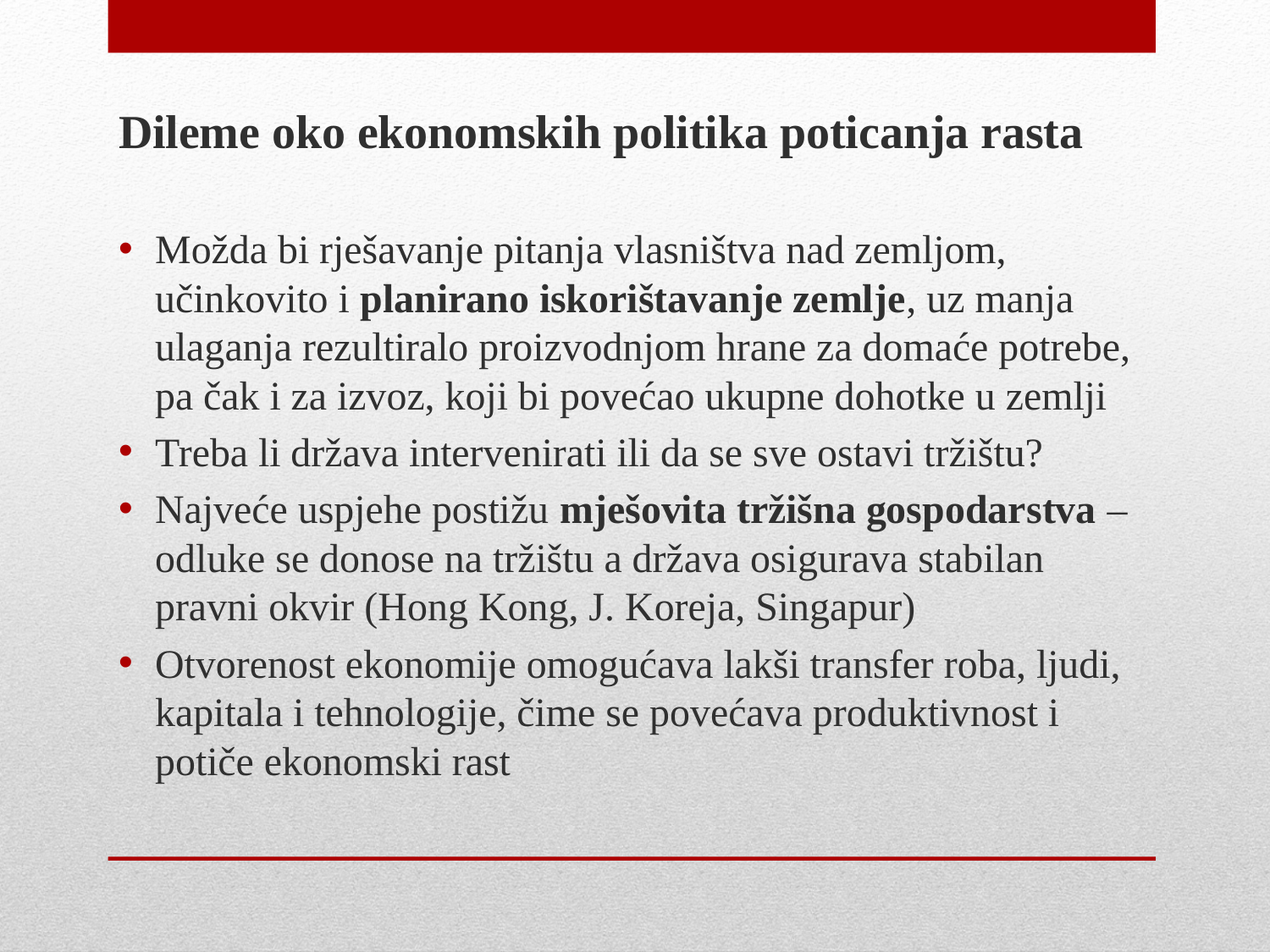

Dileme oko ekonomskih politika poticanja rasta

Možda bi rješavanje pitanja vlasništva nad zemljom, učinkovito i planirano iskorištavanje zemlje, uz manja ulaganja rezultiralo proizvodnjom hrane za domaće potrebe, pa čak i za izvoz, koji bi povećao ukupne dohotke u zemlji
Treba li država intervenirati ili da se sve ostavi tržištu?
Najveće uspjehe postižu mješovita tržišna gospodarstva – odluke se donose na tržištu a država osigurava stabilan pravni okvir (Hong Kong, J. Koreja, Singapur)
Otvorenost ekonomije omogućava lakši transfer roba, ljudi, kapitala i tehnologije, čime se povećava produktivnost i potiče ekonomski rast